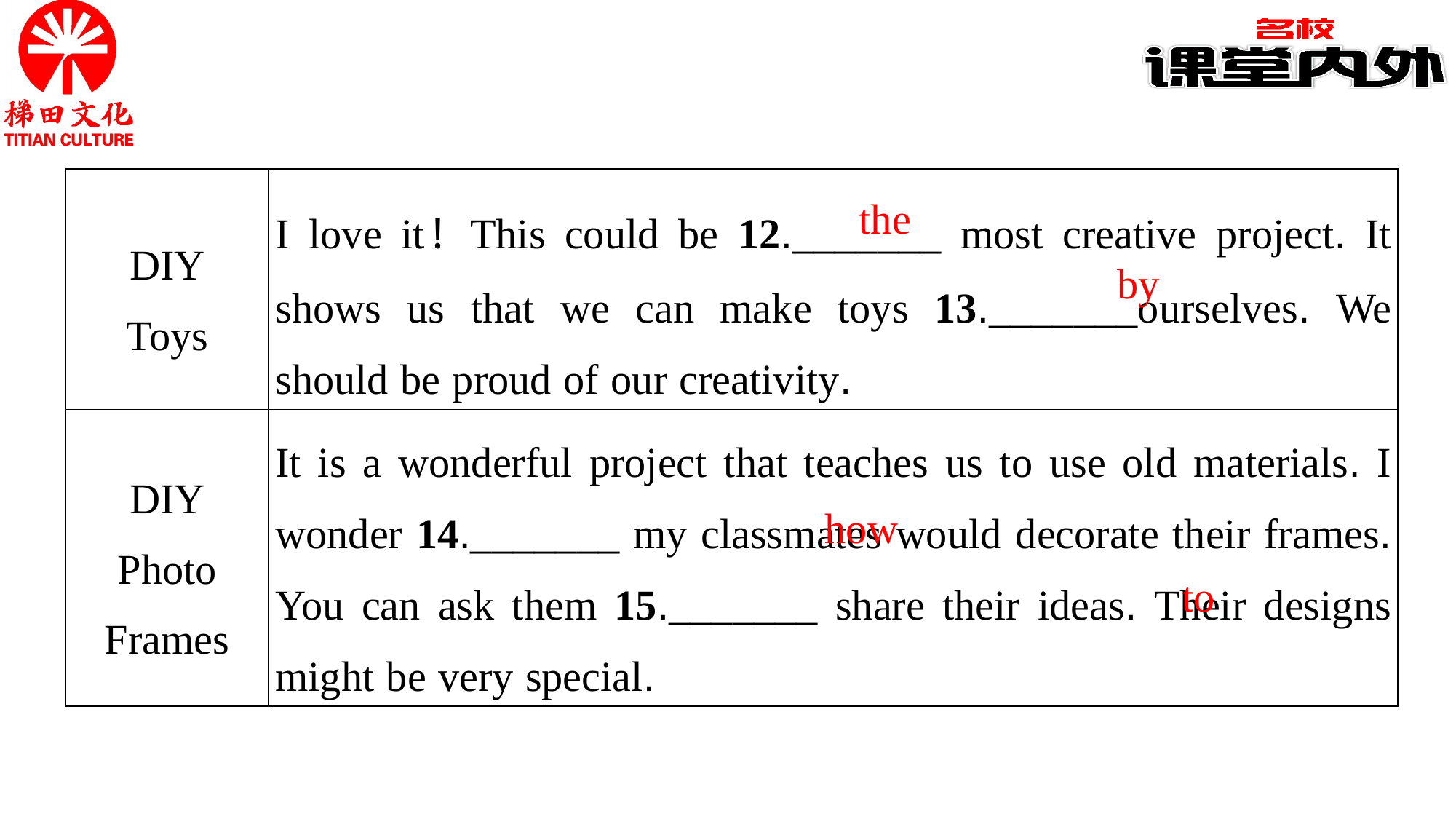

| DIY Toys | I love it! This could be 12.\_\_\_\_\_\_\_ most creative project. It shows us that we can make toys 13.\_\_\_\_\_\_\_ourselves. We should be proud of our creativity. |
| --- | --- |
| DIY Photo Frames | It is a wonderful project that teaches us to use old materials. I wonder 14.\_\_\_\_\_\_\_ my classmates would decorate their frames. You can ask them 15.\_\_\_\_\_\_\_ share their ideas. Their designs might be very special. |
the
by
how
to